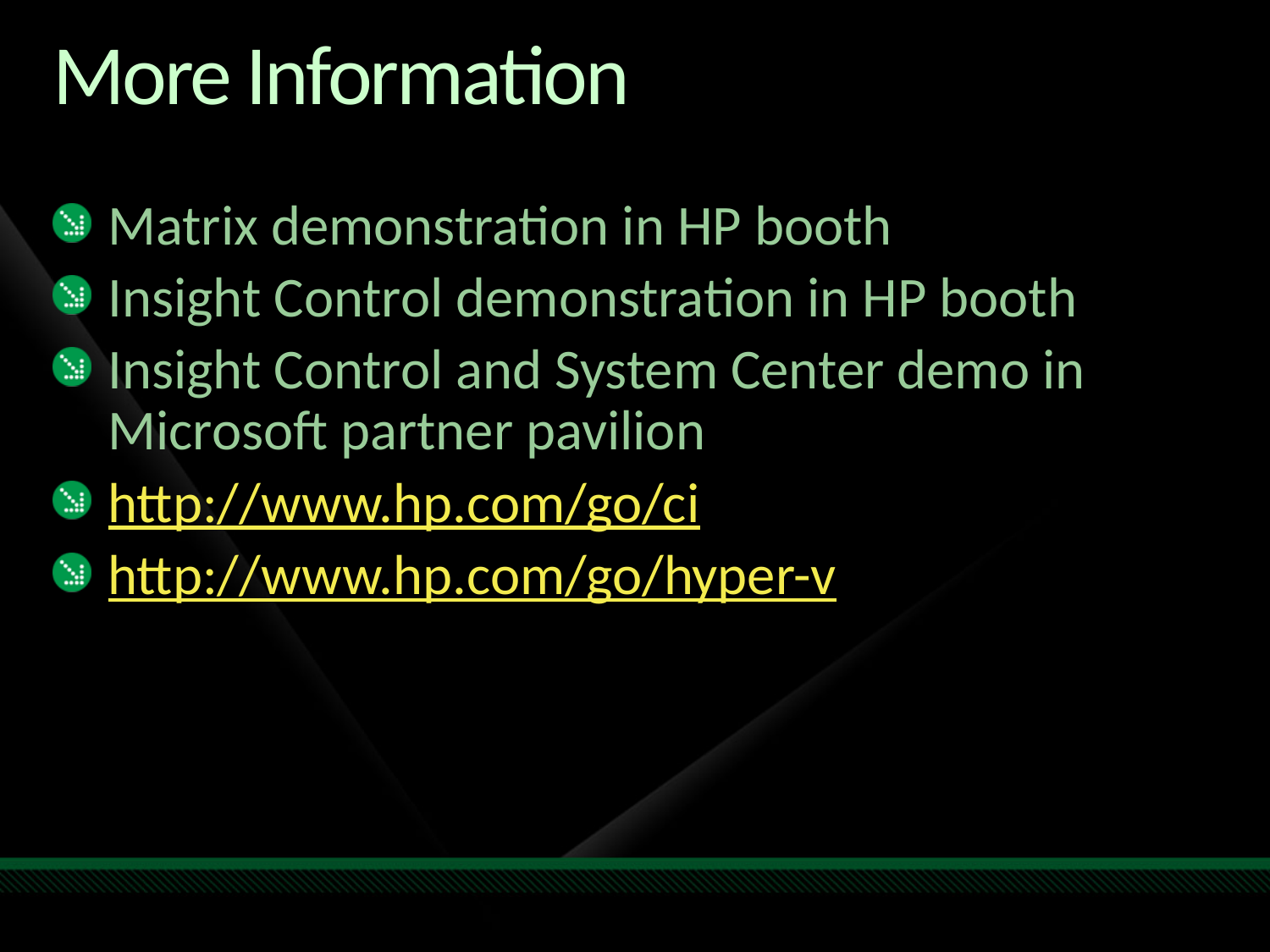

# More Information
Matrix demonstration in HP booth
Insight Control demonstration in HP booth
Insight Control and System Center demo in Microsoft partner pavilion
http://www.hp.com/go/ci
http://www.hp.com/go/hyper-v